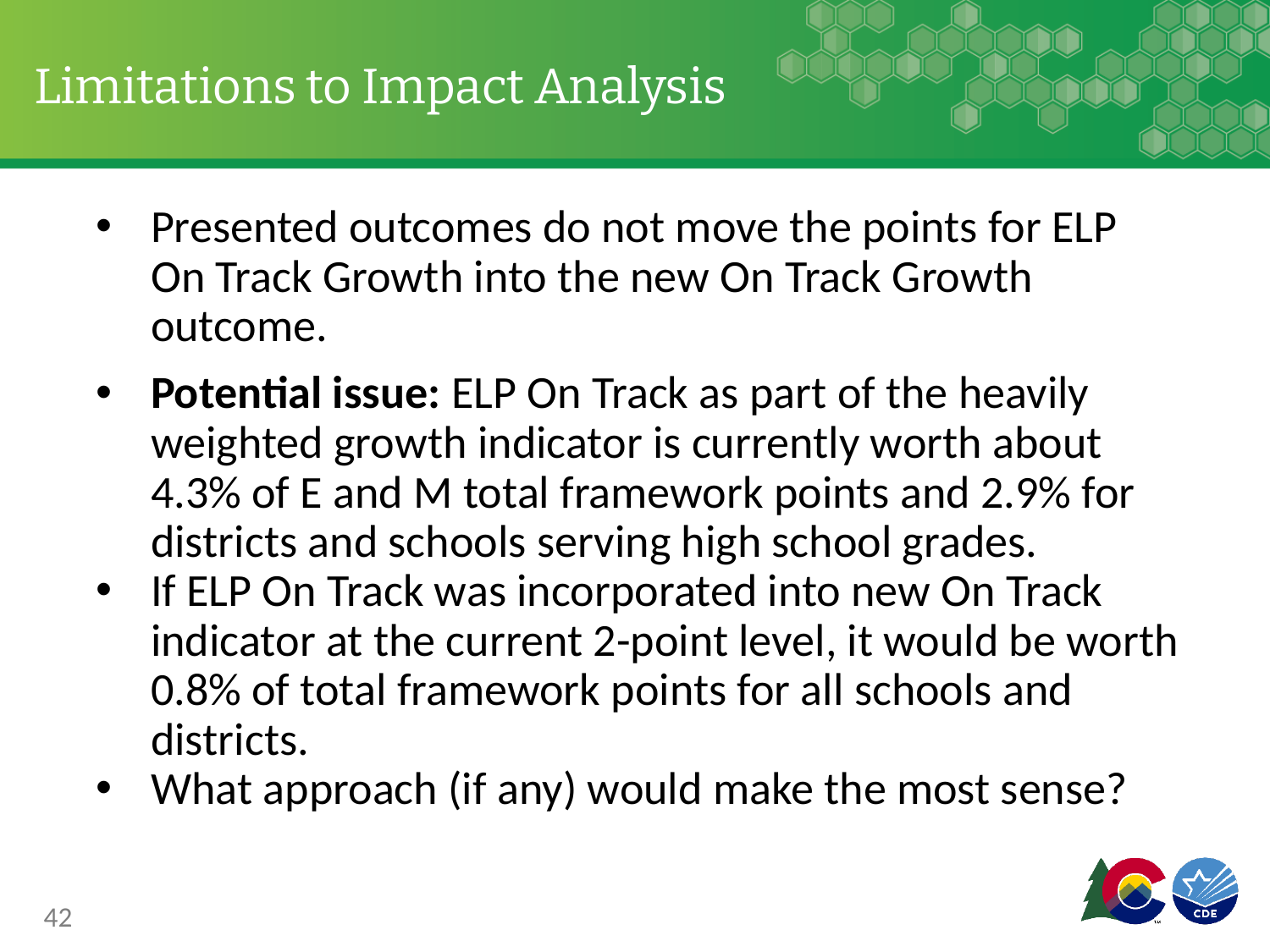

# Limitations to Impact Analysis
Presented outcomes do not move the points for ELP On Track Growth into the new On Track Growth outcome.
Potential issue: ELP On Track as part of the heavily weighted growth indicator is currently worth about 4.3% of E and M total framework points and 2.9% for districts and schools serving high school grades.
If ELP On Track was incorporated into new On Track indicator at the current 2-point level, it would be worth 0.8% of total framework points for all schools and districts.
What approach (if any) would make the most sense?

42